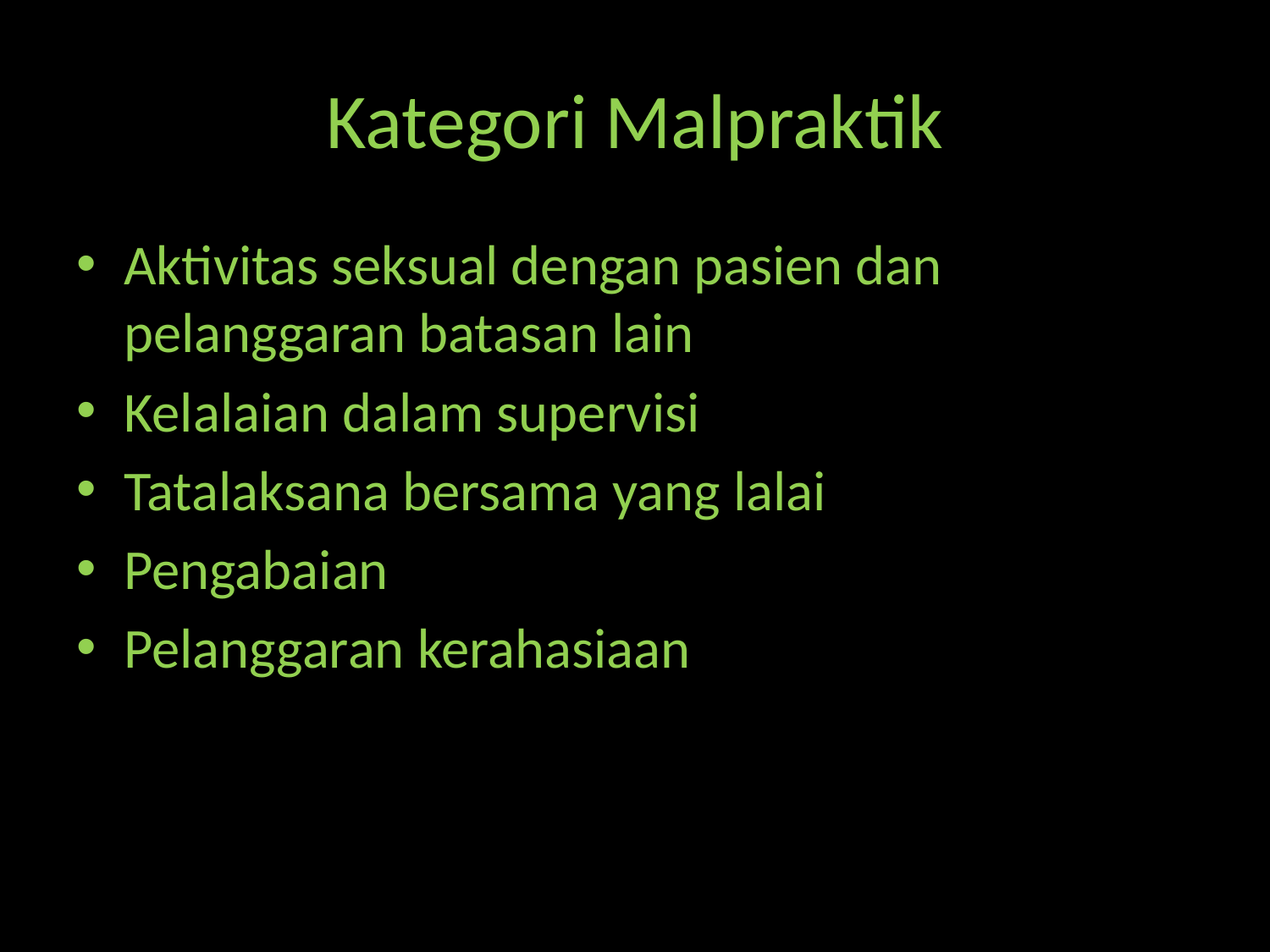

# Kategori Malpraktik
Aktivitas seksual dengan pasien dan pelanggaran batasan lain
Kelalaian dalam supervisi
Tatalaksana bersama yang lalai
Pengabaian
Pelanggaran kerahasiaan